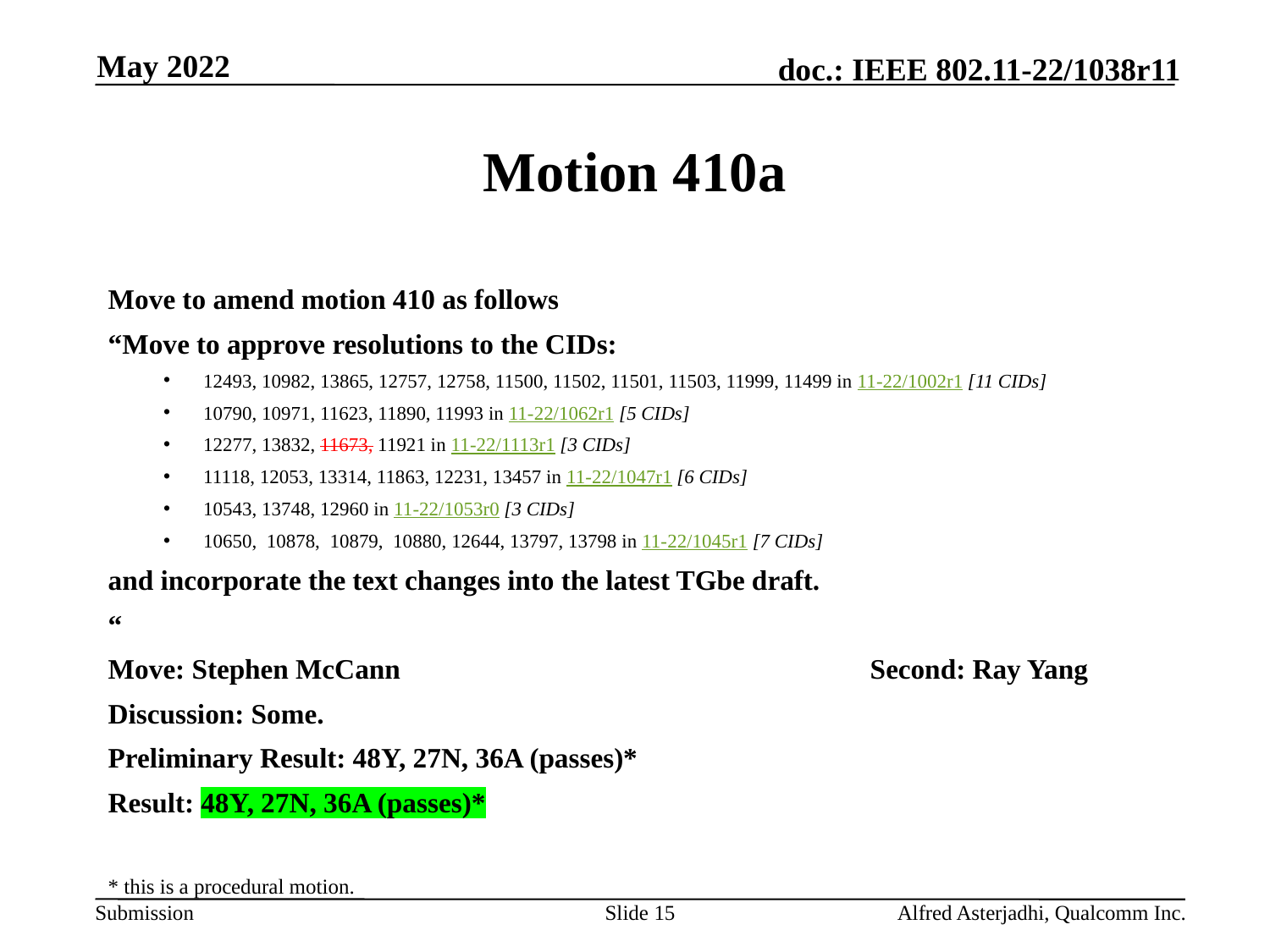

May 2022
# Motion 410a
Move to amend motion 410 as follows
“Move to approve resolutions to the CIDs:
12493, 10982, 13865, 12757, 12758, 11500, 11502, 11501, 11503, 11999, 11499 in 11-22/1002r1 [11 CIDs]
10790, 10971, 11623, 11890, 11993 in 11-22/1062r1 [5 CIDs]
12277, 13832, 11673, 11921 in 11-22/1113r1 [3 CIDs]
11118, 12053, 13314, 11863, 12231, 13457 in 11-22/1047r1 [6 CIDs]
10543, 13748, 12960 in 11-22/1053r0 [3 CIDs]
10650,  10878,  10879,  10880, 12644, 13797, 13798 in 11-22/1045r1 [7 CIDs]
and incorporate the text changes into the latest TGbe draft.
“
Move: Stephen McCann				Second: Ray Yang
Discussion: Some.
Preliminary Result: 48Y, 27N, 36A (passes)*
Result: 48Y, 27N, 36A (passes)*

* this is a procedural motion.
Slide 15
Alfred Asterjadhi, Qualcomm Inc.